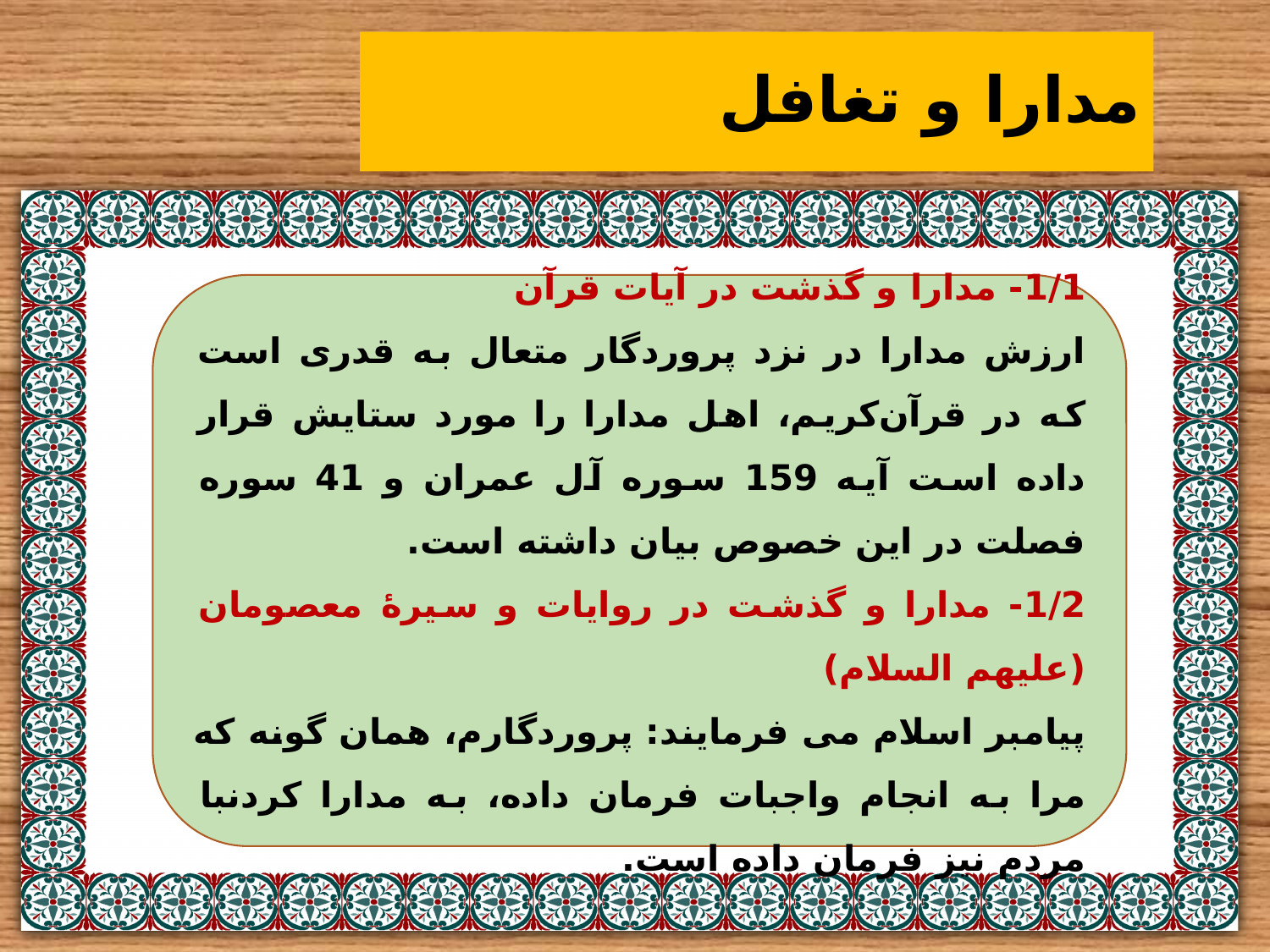

# مدارا و تغافل
ز
1/1- مدارا و گذشت در آیات قرآن
ارزش مدارا در نزد پروردگار متعال به قدری است که در قرآن‌کریم، اهل مدارا را مورد ستایش قرار داده است آیه 159 سوره آل عمران و 41 سوره فصلت در این خصوص بیان داشته است.
1/2- مدارا و گذشت در روایات و سیرۀ معصومان (علیهم السلام)
پیامبر اسلام می فرمایند: پروردگارم، همان گونه که مرا به انجام واجبات فرمان داده، به مدارا کردنبا مردم نیز فرمان داده است.